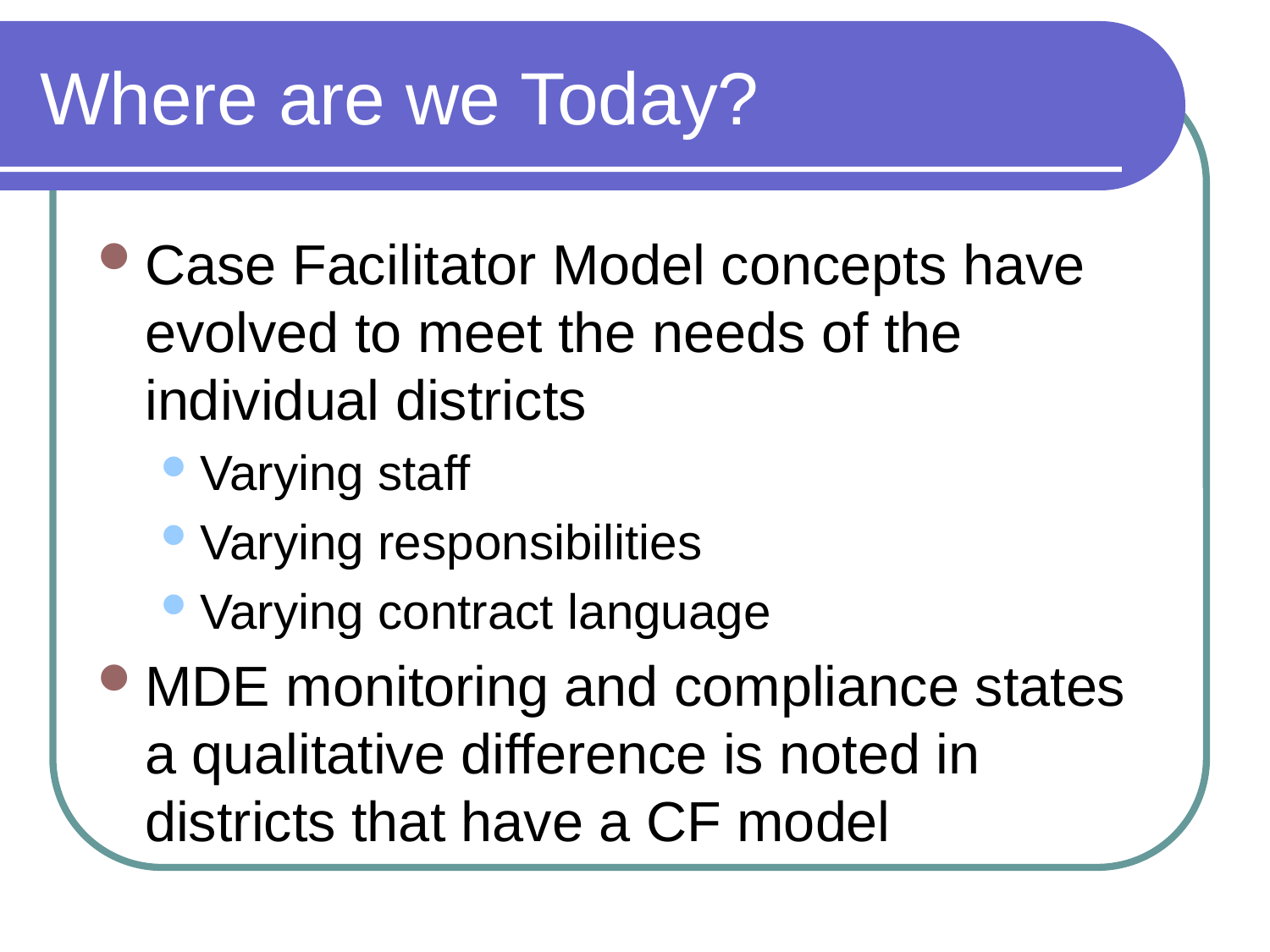

Where are we Today?
Case Facilitator Model concepts have evolved to meet the needs of the individual districts
Varying staff
Varying responsibilities
Varying contract language
MDE monitoring and compliance states a qualitative difference is noted in districts that have a CF model